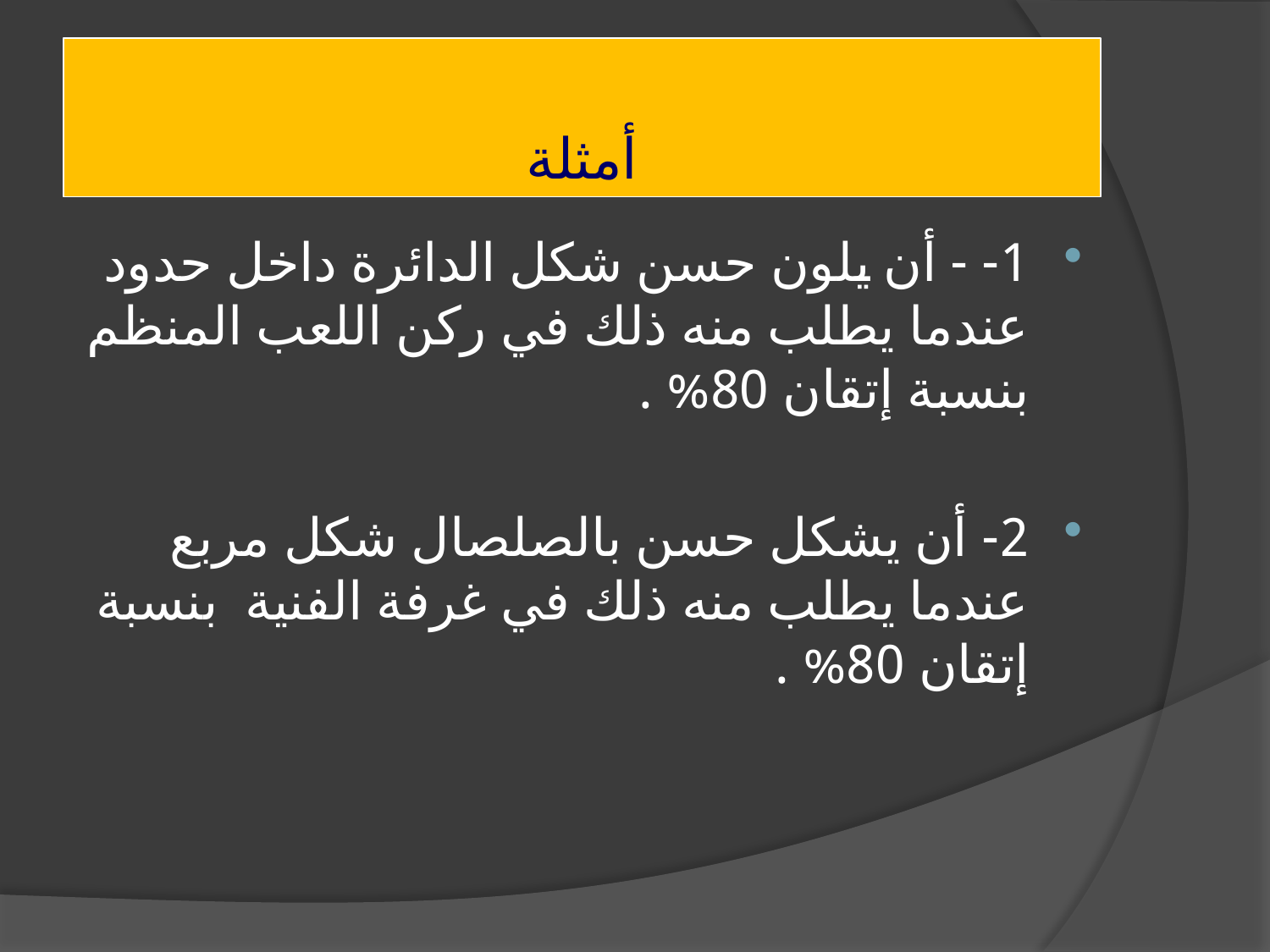

# أمثلة
1- - أن يلون حسن شكل الدائرة داخل حدود عندما يطلب منه ذلك في ركن اللعب المنظم بنسبة إتقان 80% .

2- أن يشكل حسن بالصلصال شكل مربع عندما يطلب منه ذلك في غرفة الفنية  بنسبة إتقان 80% .